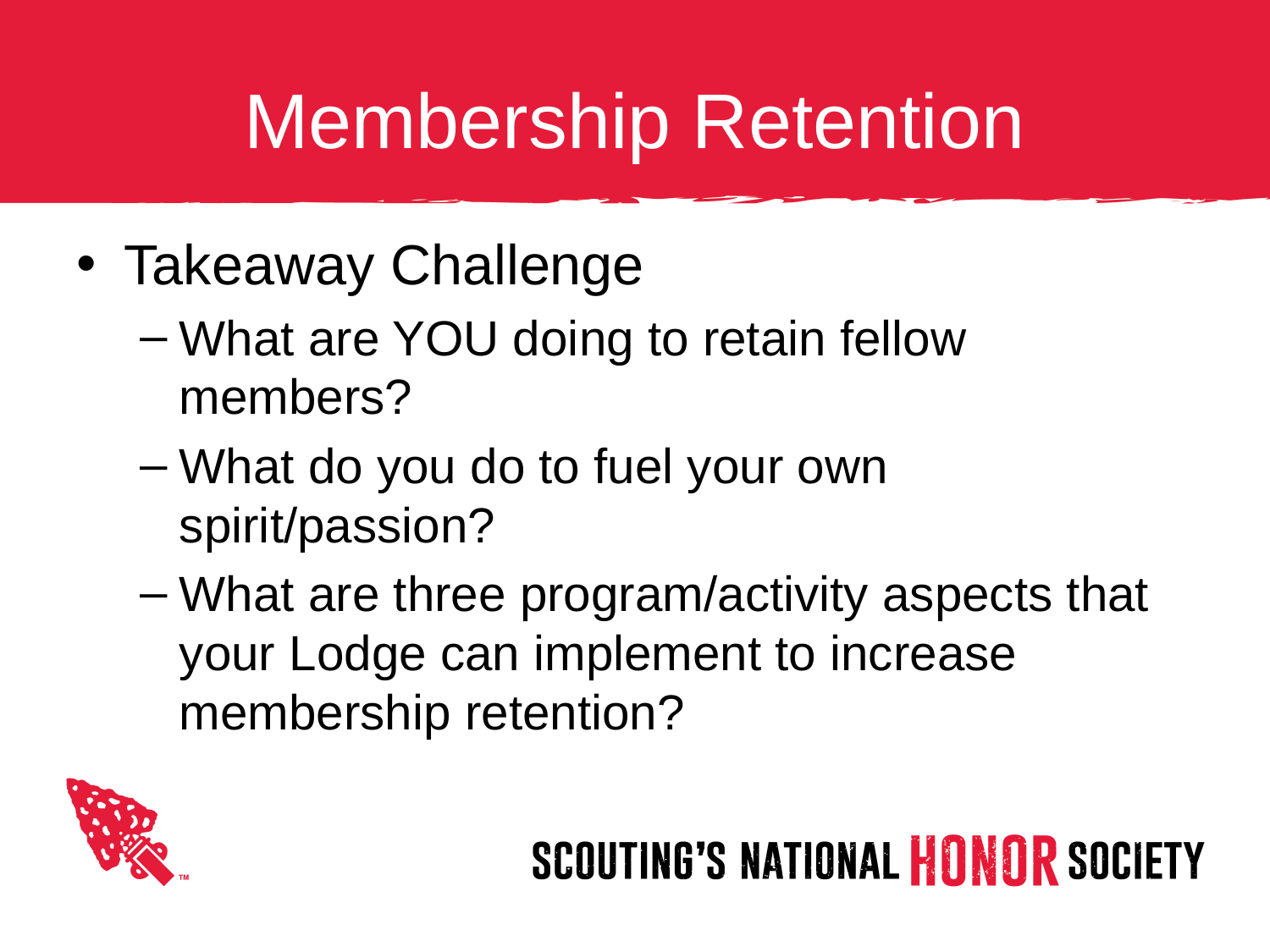

# Membership Retention
Takeaway Challenge
What are YOU doing to retain fellow members?
What do you do to fuel your own spirit/passion?
What are three program/activity aspects that your Lodge can implement to increase membership retention?